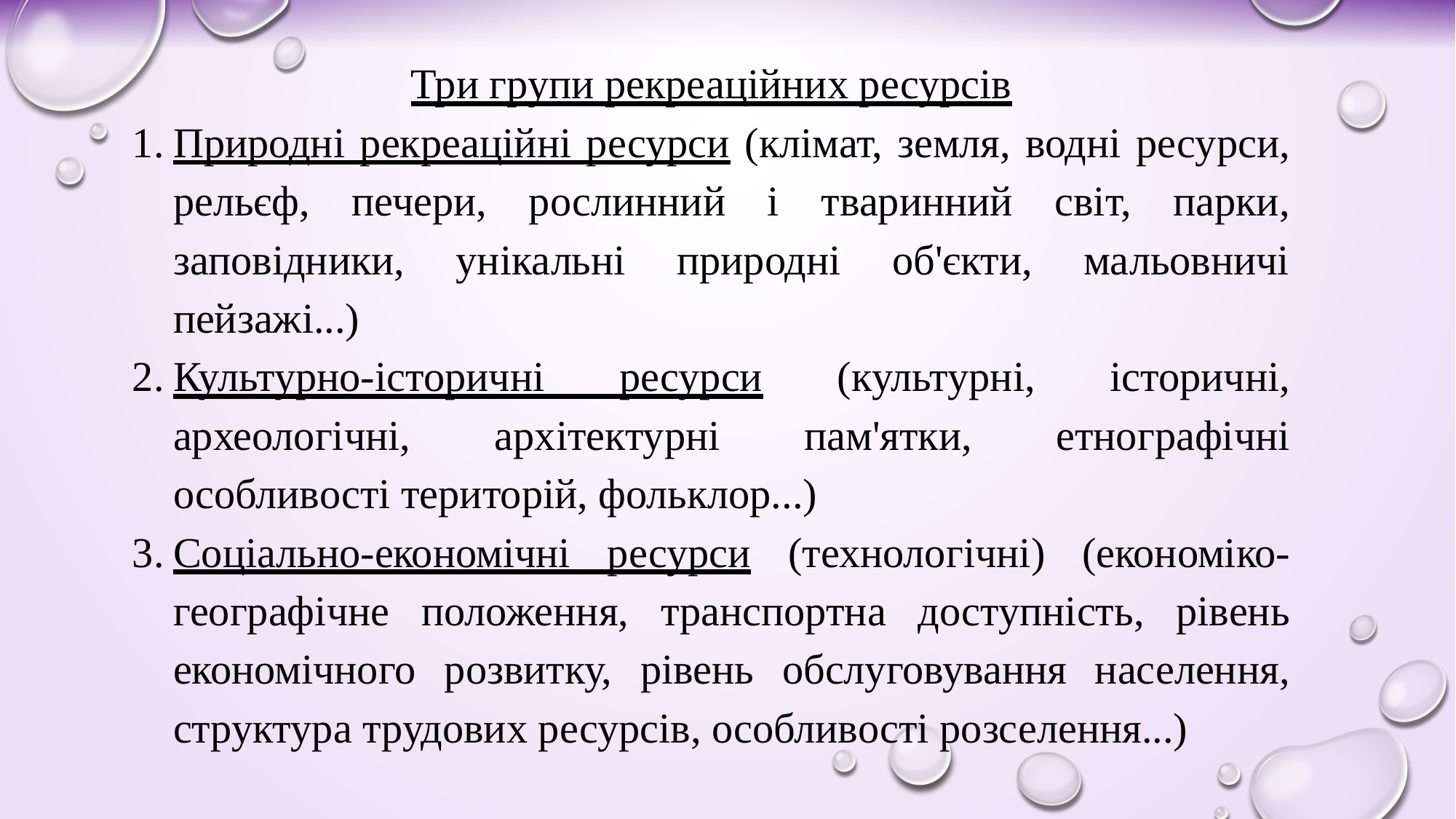

Три групи рекреаційних ресурсів
Природні рекреаційні ресурси (клімат, земля, водні ресурси, рельєф, печери, рослинний і тваринний світ, парки, заповідники, унікальні природні об'єкти, мальовничі пейзажі...)
Культурно-історичні ресурси (культурні, історичні, археологічні, архітектурні пам'ятки, етнографічні особливості територій, фольклор...)
Соціально-економічні ресурси (технологічні) (економіко-географічне положення, транспортна доступність, рівень економічного розвитку, рівень обслуговування населення, структура трудових ресурсів, особливості розселення...)